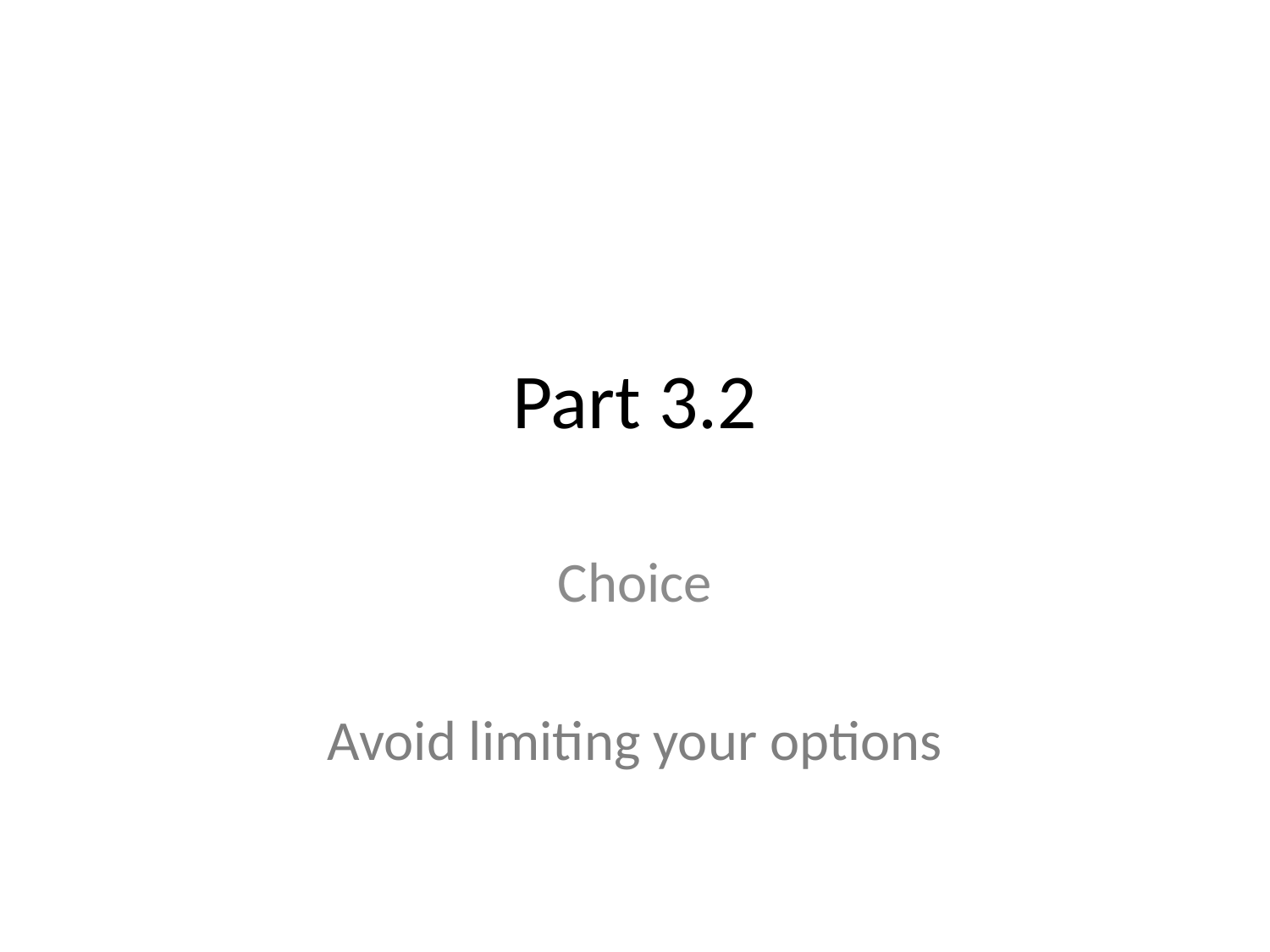

# Part 3.2
Choice

Avoid limiting your options